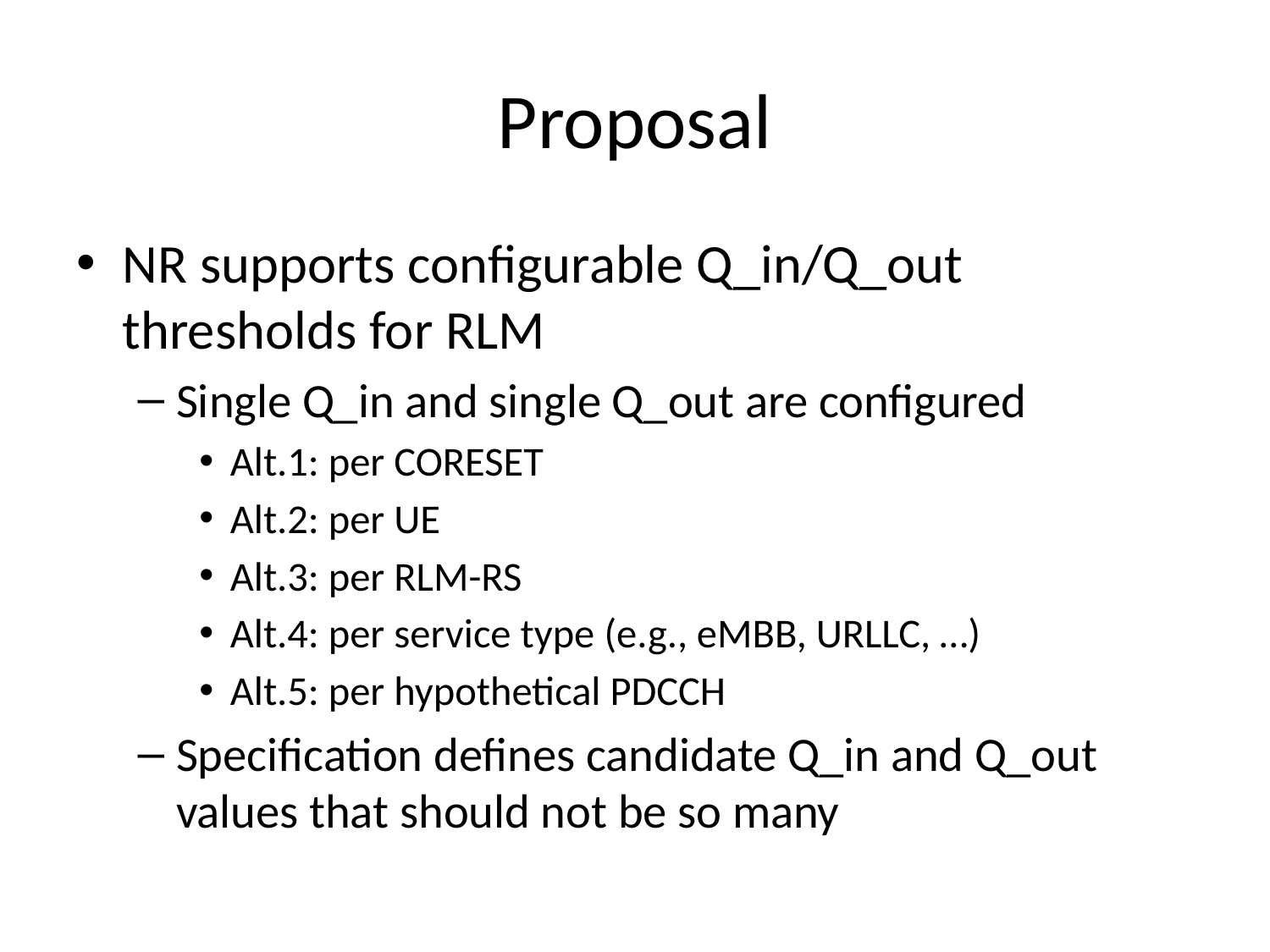

# Proposal
NR supports configurable Q_in/Q_out thresholds for RLM
Single Q_in and single Q_out are configured
Alt.1: per CORESET
Alt.2: per UE
Alt.3: per RLM-RS
Alt.4: per service type (e.g., eMBB, URLLC, …)
Alt.5: per hypothetical PDCCH
Specification defines candidate Q_in and Q_out values that should not be so many